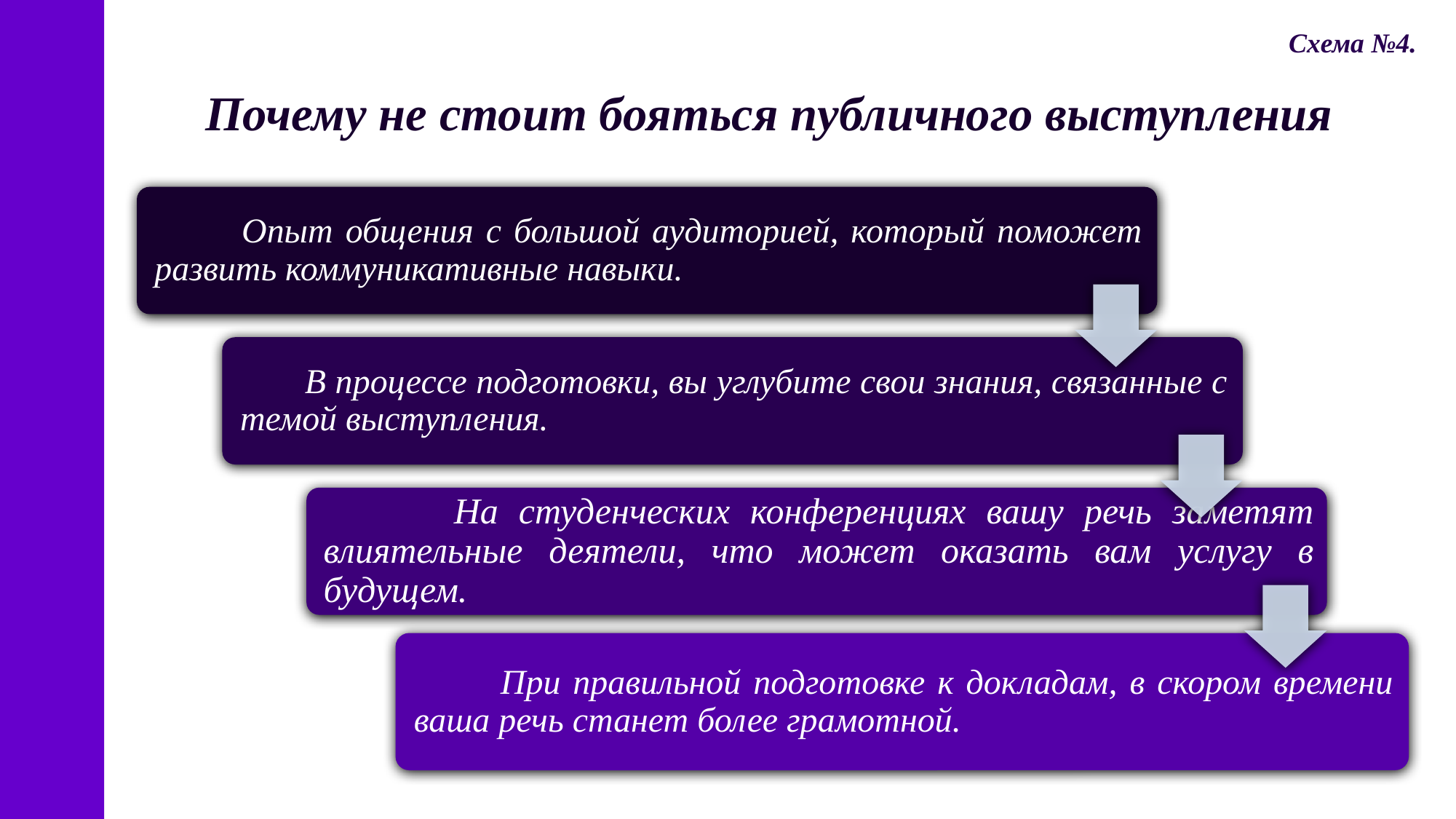

Схема №4.
Почему не стоит бояться публичного выступления
       Опыт общения с большой аудиторией, который поможет развить коммуникативные навыки.
       В процессе подготовки, вы углубите свои знания, связанные с темой выступления.
       На студенческих конференциях вашу речь заметят влиятельные деятели, что может оказать вам услугу в будущем.
       При правильной подготовке к докладам, в скором времени ваша речь станет более грамотной.